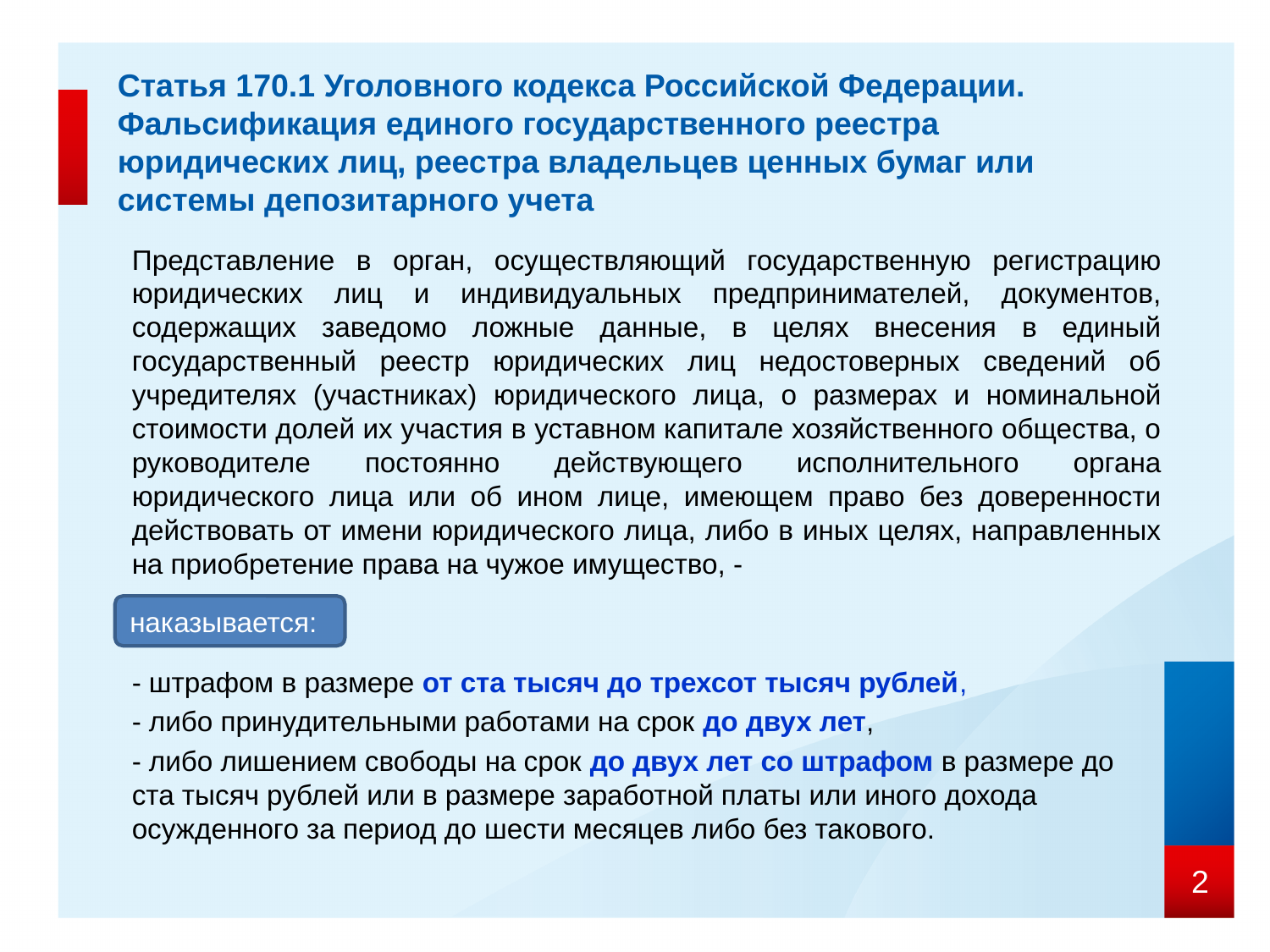

# Статья 170.1 Уголовного кодекса Российской Федерации. Фальсификация единого государственного реестра юридических лиц, реестра владельцев ценных бумаг или системы депозитарного учета

Представление в орган, осуществляющий государственную регистрацию юридических лиц и индивидуальных предпринимателей, документов, содержащих заведомо ложные данные, в целях внесения в единый государственный реестр юридических лиц недостоверных сведений об учредителях (участниках) юридического лица, о размерах и номинальной стоимости долей их участия в уставном капитале хозяйственного общества, о руководителе постоянно действующего исполнительного органа юридического лица или об ином лице, имеющем право без доверенности действовать от имени юридического лица, либо в иных целях, направленных на приобретение права на чужое имущество, -

- штрафом в размере от ста тысяч до трехсот тысяч рублей,
- либо принудительными работами на срок до двух лет,
- либо лишением свободы на срок до двух лет со штрафом в размере до ста тысяч рублей или в размере заработной платы или иного дохода осужденного за период до шести месяцев либо без такового.
наказывается:
2